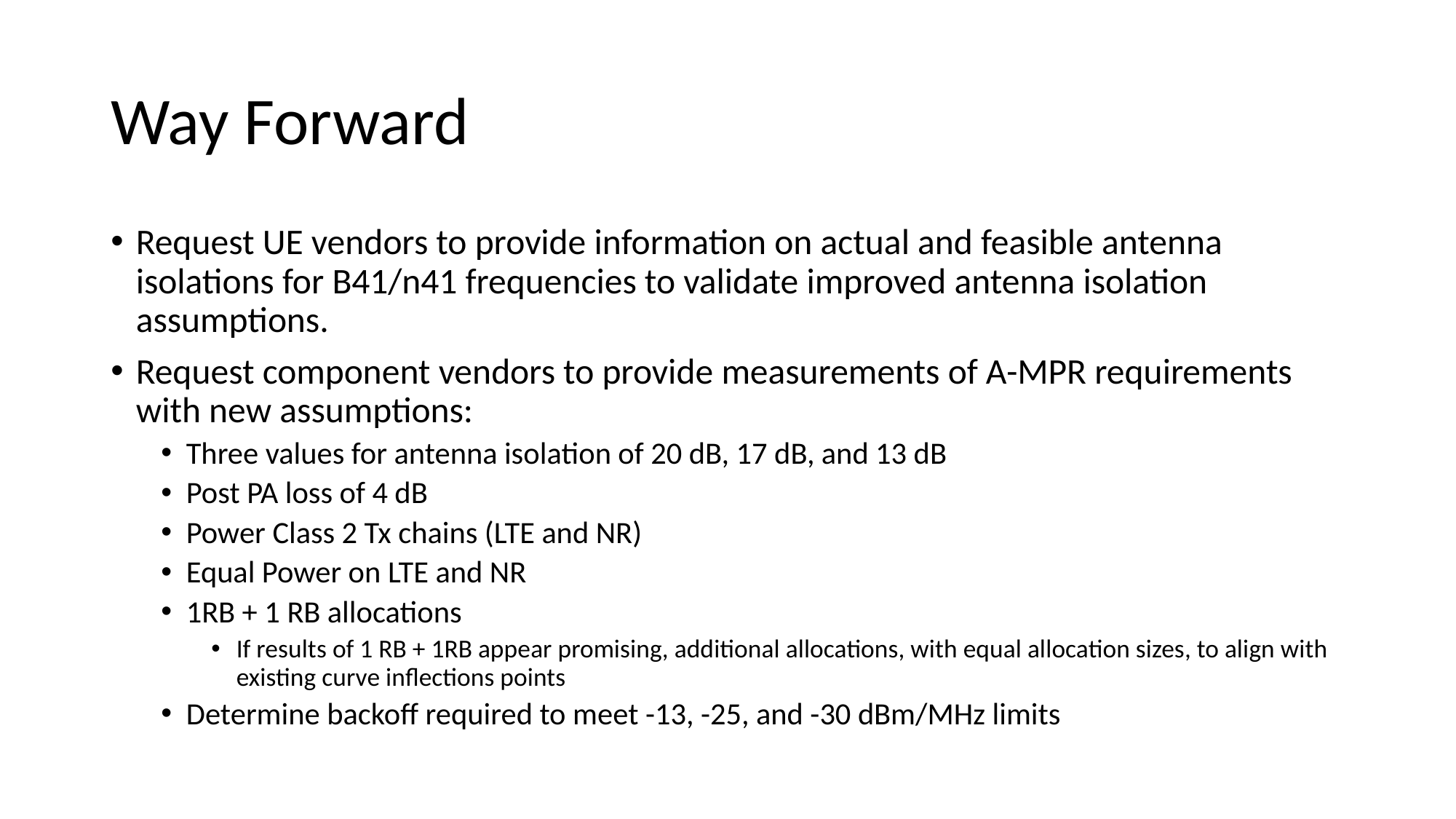

# Way Forward
Request UE vendors to provide information on actual and feasible antenna isolations for B41/n41 frequencies to validate improved antenna isolation assumptions.
Request component vendors to provide measurements of A-MPR requirements with new assumptions:
Three values for antenna isolation of 20 dB, 17 dB, and 13 dB
Post PA loss of 4 dB
Power Class 2 Tx chains (LTE and NR)
Equal Power on LTE and NR
1RB + 1 RB allocations
If results of 1 RB + 1RB appear promising, additional allocations, with equal allocation sizes, to align with existing curve inflections points
Determine backoff required to meet -13, -25, and -30 dBm/MHz limits